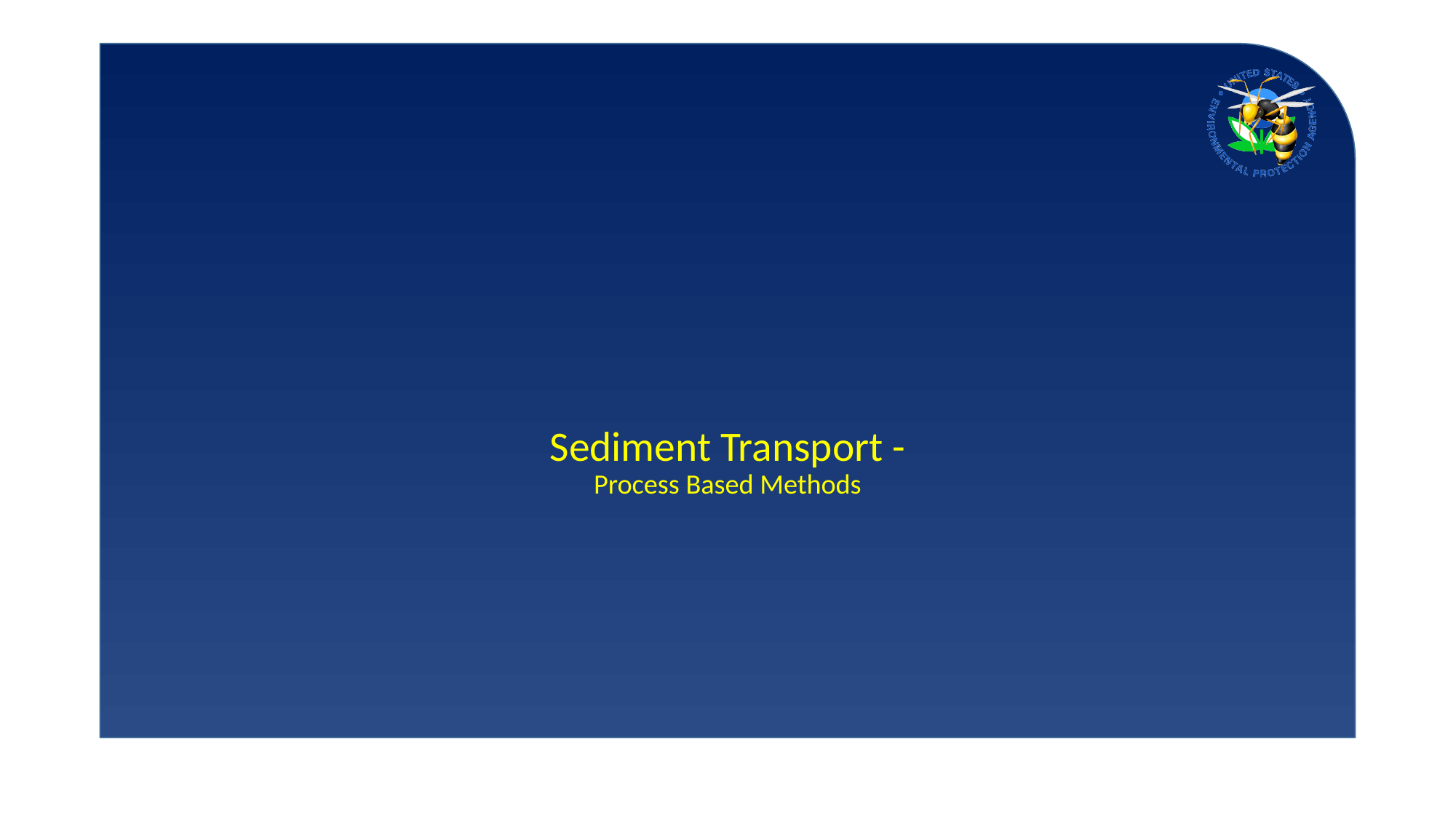

# Sediment Transport - Process Based Methods